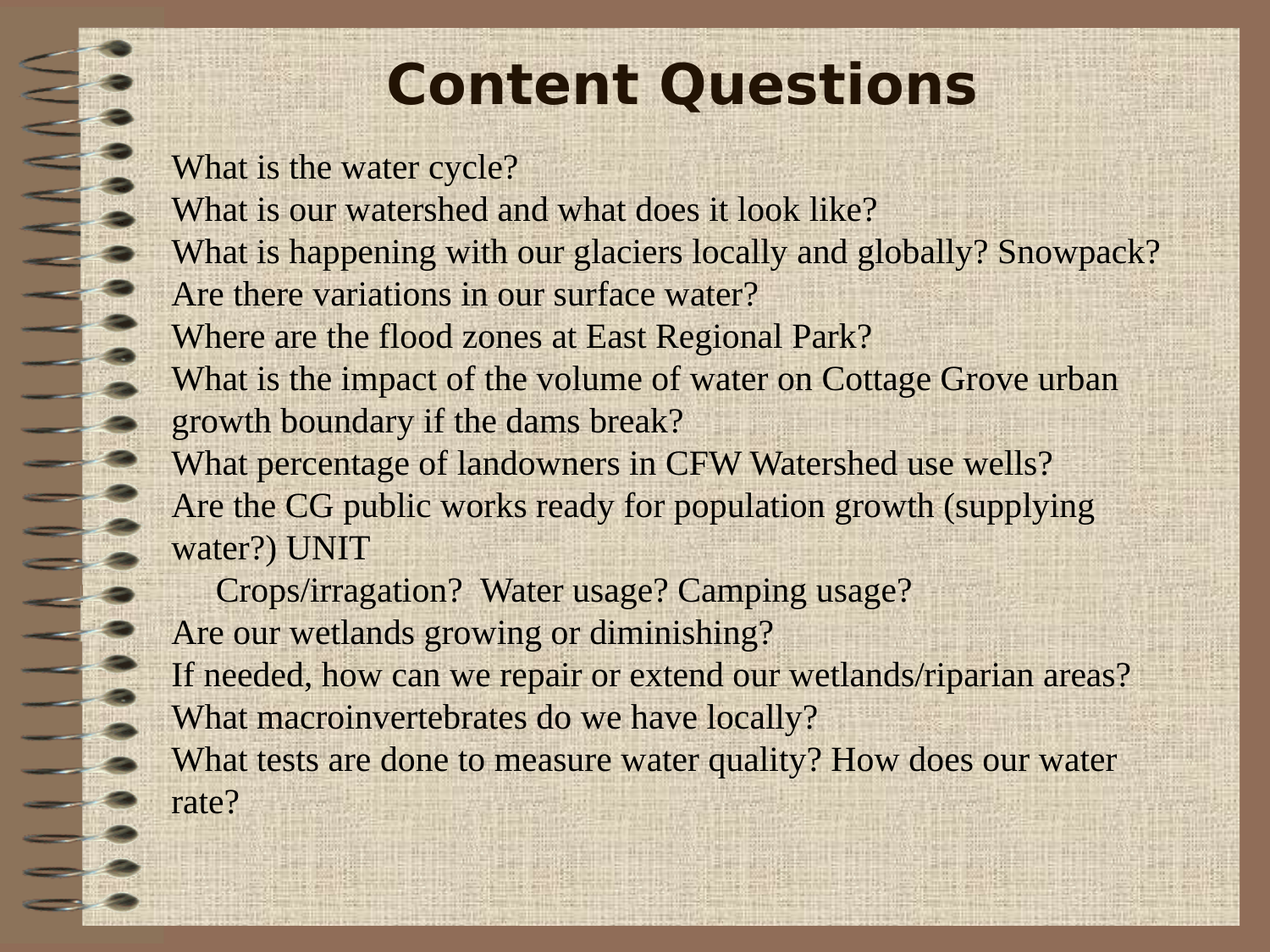

Content Questions
What is the water cycle?
What is our watershed and what does it look like?
What is happening with our glaciers locally and globally? Snowpack?
Are there variations in our surface water?
Where are the flood zones at East Regional Park?
What is the impact of the volume of water on Cottage Grove urban growth boundary if the dams break?
What percentage of landowners in CFW Watershed use wells?
Are the CG public works ready for population growth (supplying water?) UNIT
     Crops/irragation?  Water usage? Camping usage?
Are our wetlands growing or diminishing?
If needed, how can we repair or extend our wetlands/riparian areas?
What macroinvertebrates do we have locally?
What tests are done to measure water quality? How does our water rate?